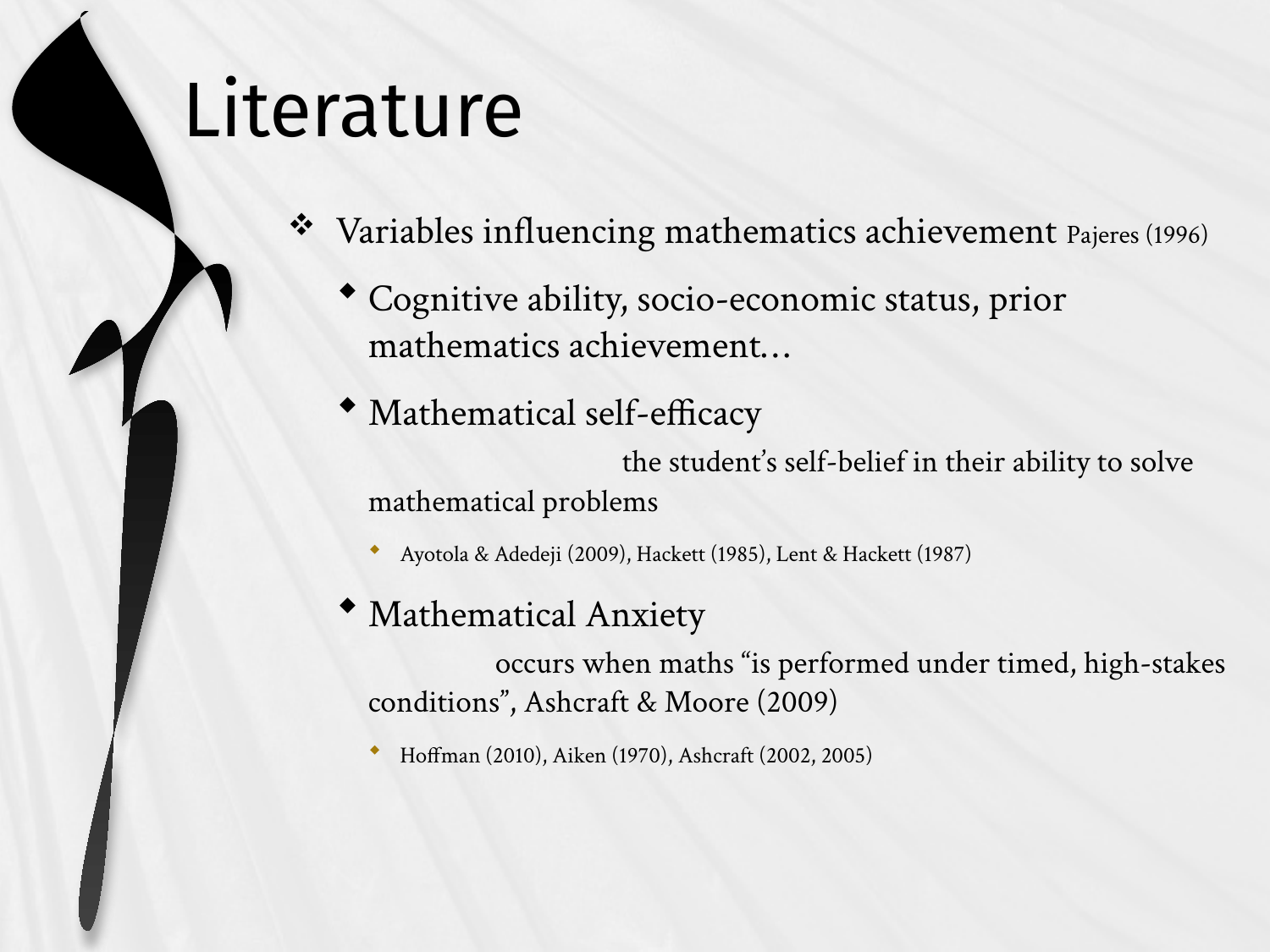

# Literature
Variables influencing mathematics achievement Pajeres (1996)
Cognitive ability, socio-economic status, prior mathematics achievement…
Mathematical self-efficacy 					the student’s self-belief in their ability to solve mathematical problems
Ayotola & Adedeji (2009), Hackett (1985), Lent & Hackett (1987)
Mathematical Anxiety 					occurs when maths “is performed under timed, high-stakes conditions”, Ashcraft & Moore (2009)
Hoffman (2010), Aiken (1970), Ashcraft (2002, 2005)